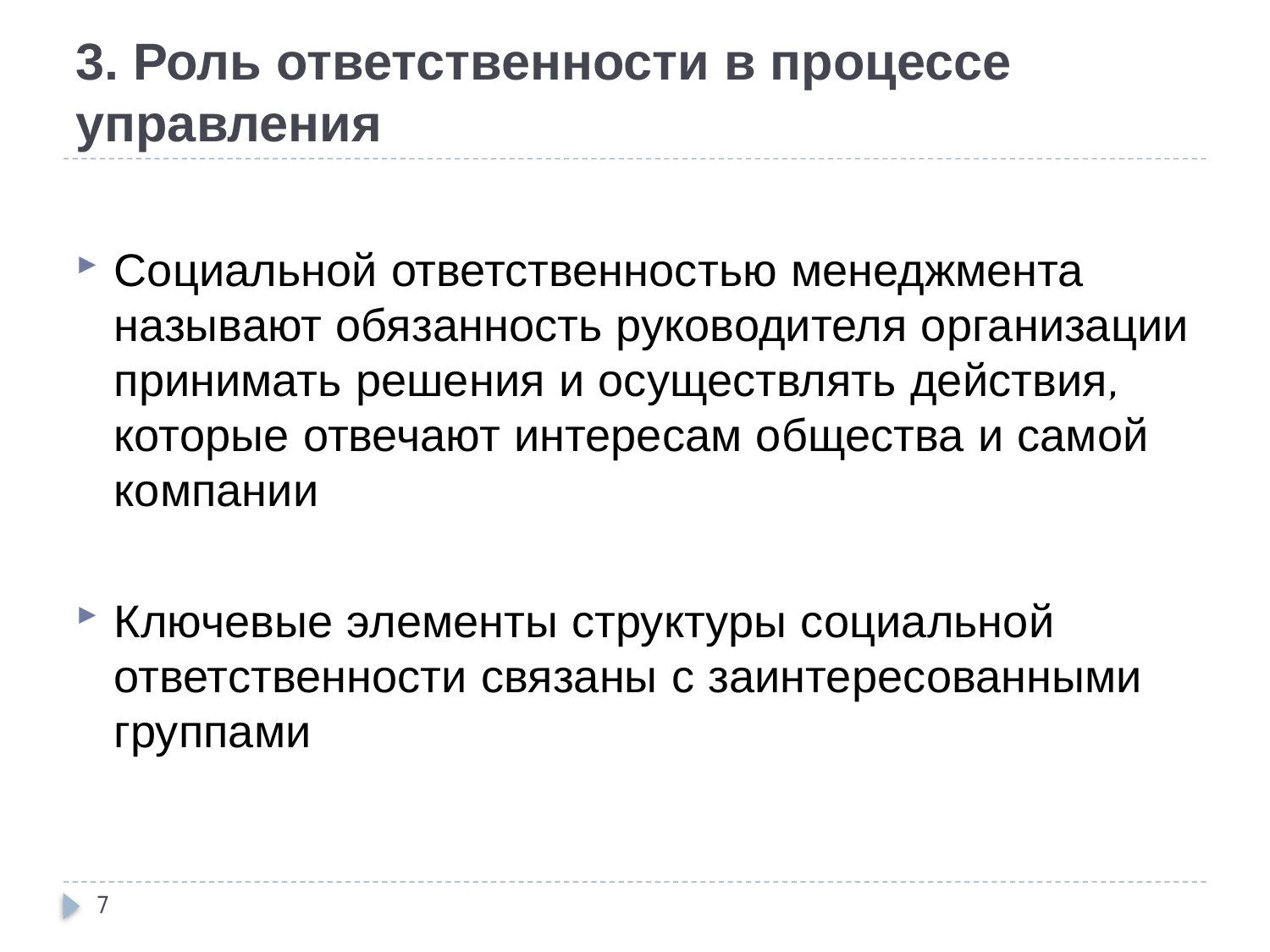

# 3. Роль ответственности в процессе управления

Социальной ответственностью менеджмента называют обязанность руководителя организации принимать решения и осуществлять действия, которые отвечают интересам общества и самой компании

Ключевые элементы структуры социальной ответственности связаны с заинтересованными группами

7